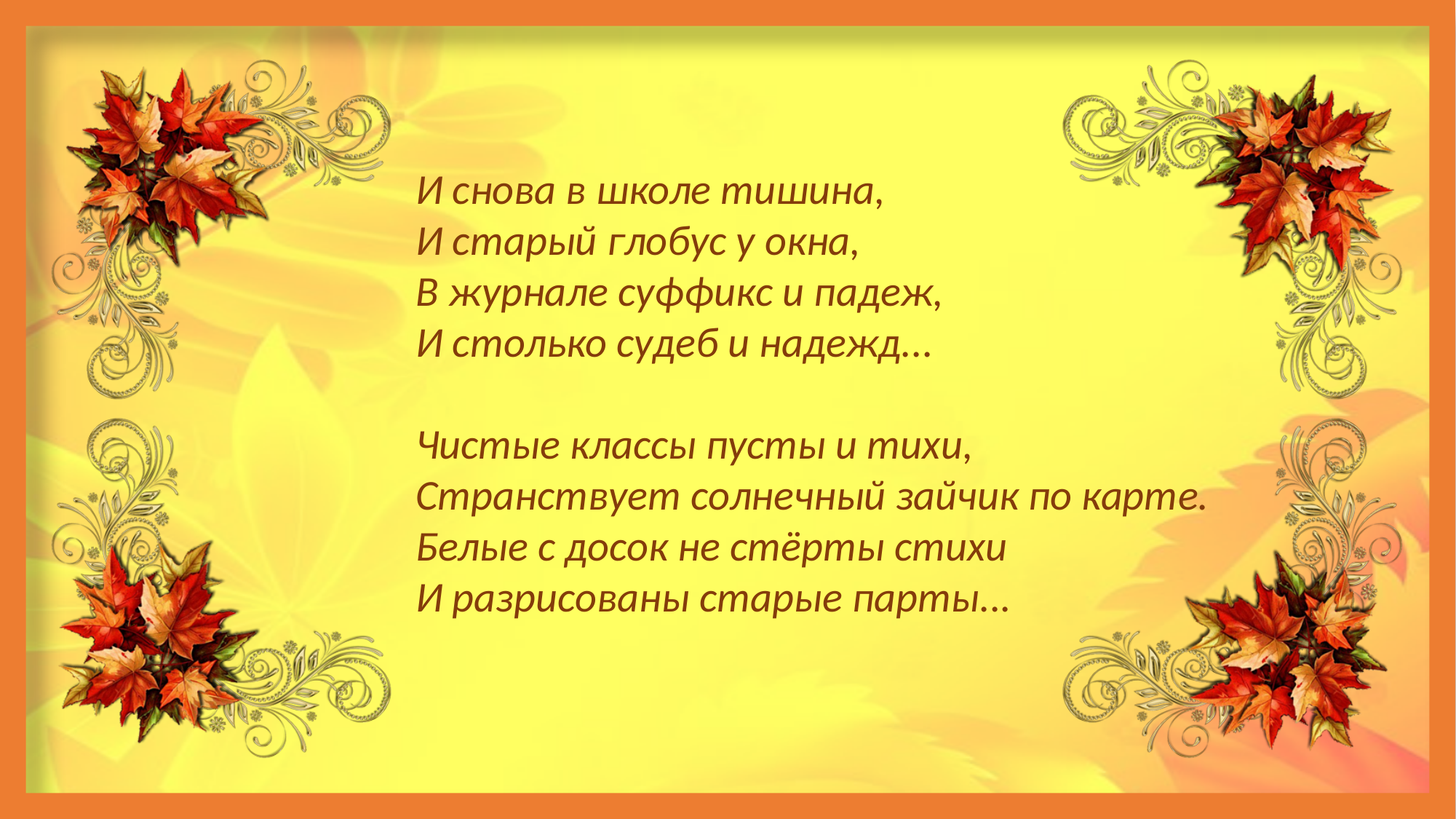

И снова в школе тишина,
И старый глобус у окна,
В журнале суффикс и падеж,
И столько судеб и надежд...

Чистые классы пусты и тихи,
Странствует солнечный зайчик по карте.
Белые с досок не стёрты стихи
И разрисованы старые парты...